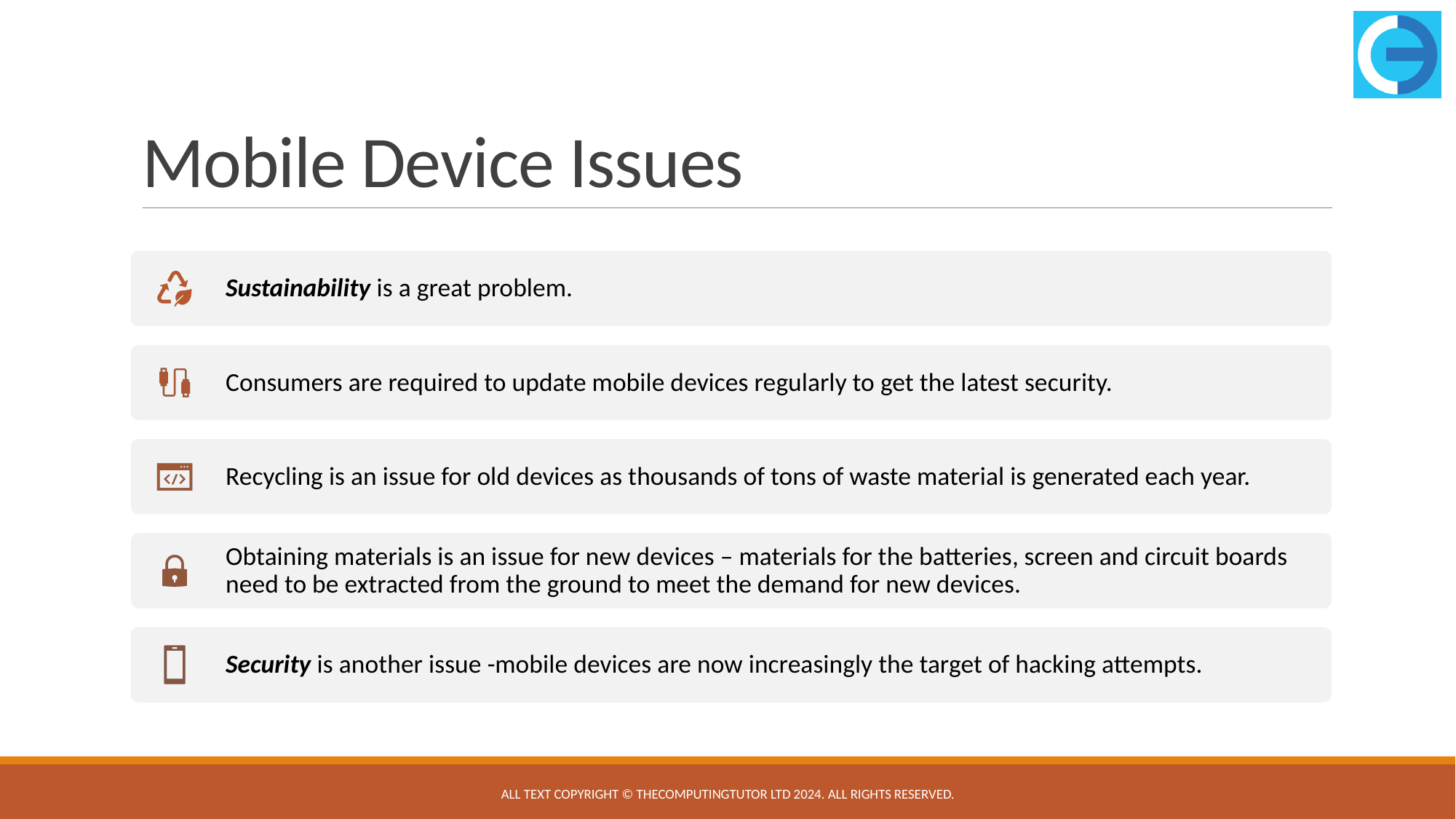

# Mobile Device Issues
Sustainability is a great problem.
Consumers are required to update mobile devices regularly to get the latest security.
Recycling is an issue for old devices as thousands of tons of waste material is generated each year.
Obtaining materials is an issue for new devices – materials for the batteries, screen and circuit boards need to be extracted from the ground to meet the demand for new devices.
Security is another issue -mobile devices are now increasingly the target of hacking attempts.
All text copyright © TheComputingTutor Ltd 2024. All rights Reserved.